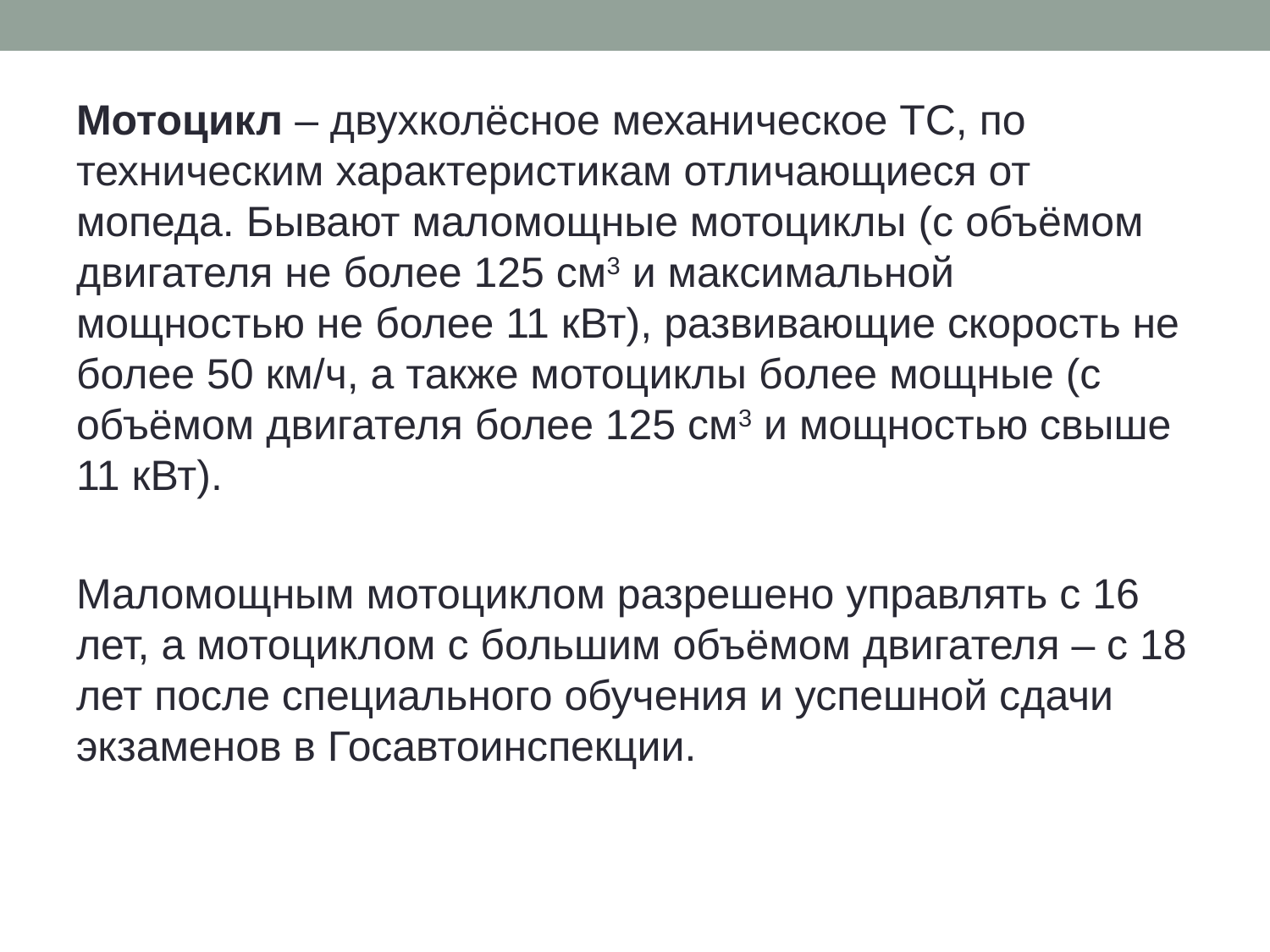

Мотоцикл – двухколёсное механическое ТС, по техническим характеристикам отличающиеся от мопеда. Бывают маломощные мотоциклы (с объёмом двигателя не более 125 см3 и максимальной мощностью не более 11 кВт), развивающие скорость не более 50 км/ч, а также мотоциклы более мощные (с объёмом двигателя более 125 см3 и мощностью свыше 11 кВт).

Маломощным мотоциклом разрешено управлять с 16 лет, а мотоциклом с большим объёмом двигателя – с 18 лет после специального обучения и успешной сдачи экзаменов в Госавтоинспекции.